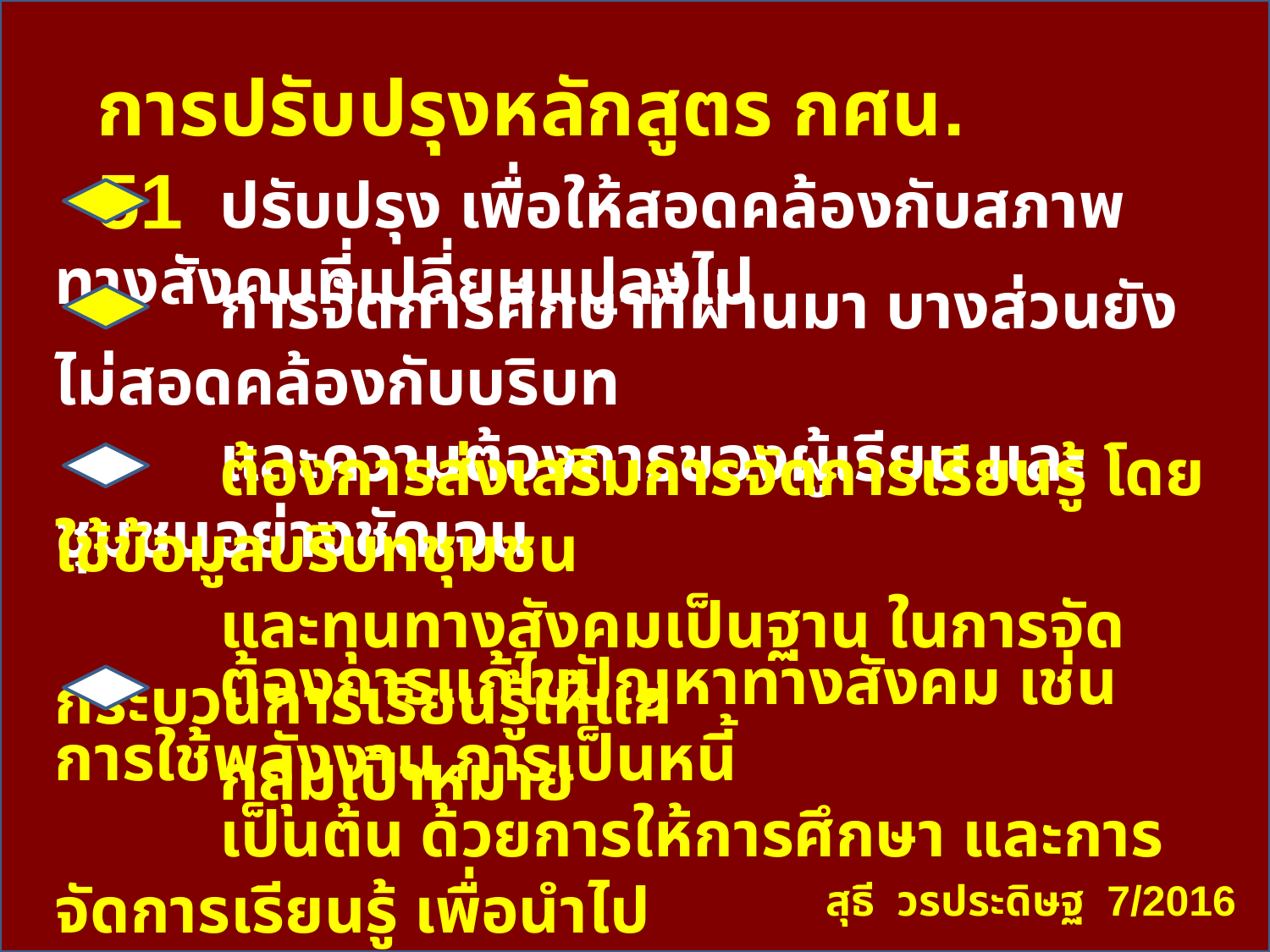

การปรับปรุงหลักสูตร กศน. 51
          ปรับปรุง เพื่อให้สอดคล้องกับสภาพทางสังคมที่เปลี่ยนแปลงไป

          การจัดการศึกษาที่ผ่านมา บางส่วนยังไม่สอดคล้องกับบริบท
          และความต้องการของผู้เรียน และชุมชนอย่างชัดเจน

          ต้องการส่งเสริมการจัดการเรียนรู้ โดยใช้ข้อมูลบริบทชุมชน
          และทุนทางสังคมเป็นฐาน ในการจัดกระบวนการเรียนรู้ให้แก่
          กลุ่มเป้าหมาย

          ต้องการแก้ไขปัญหาทางสังคม เช่น การใช้พลังงาน การเป็นหนี้
          เป็นต้น ด้วยการให้การศึกษา และการจัดการเรียนรู้ เพื่อนำไป
          ปรับใช้ในวิถีการดำเนินชีวิต

สุธี  วรประดิษฐ  7/2016